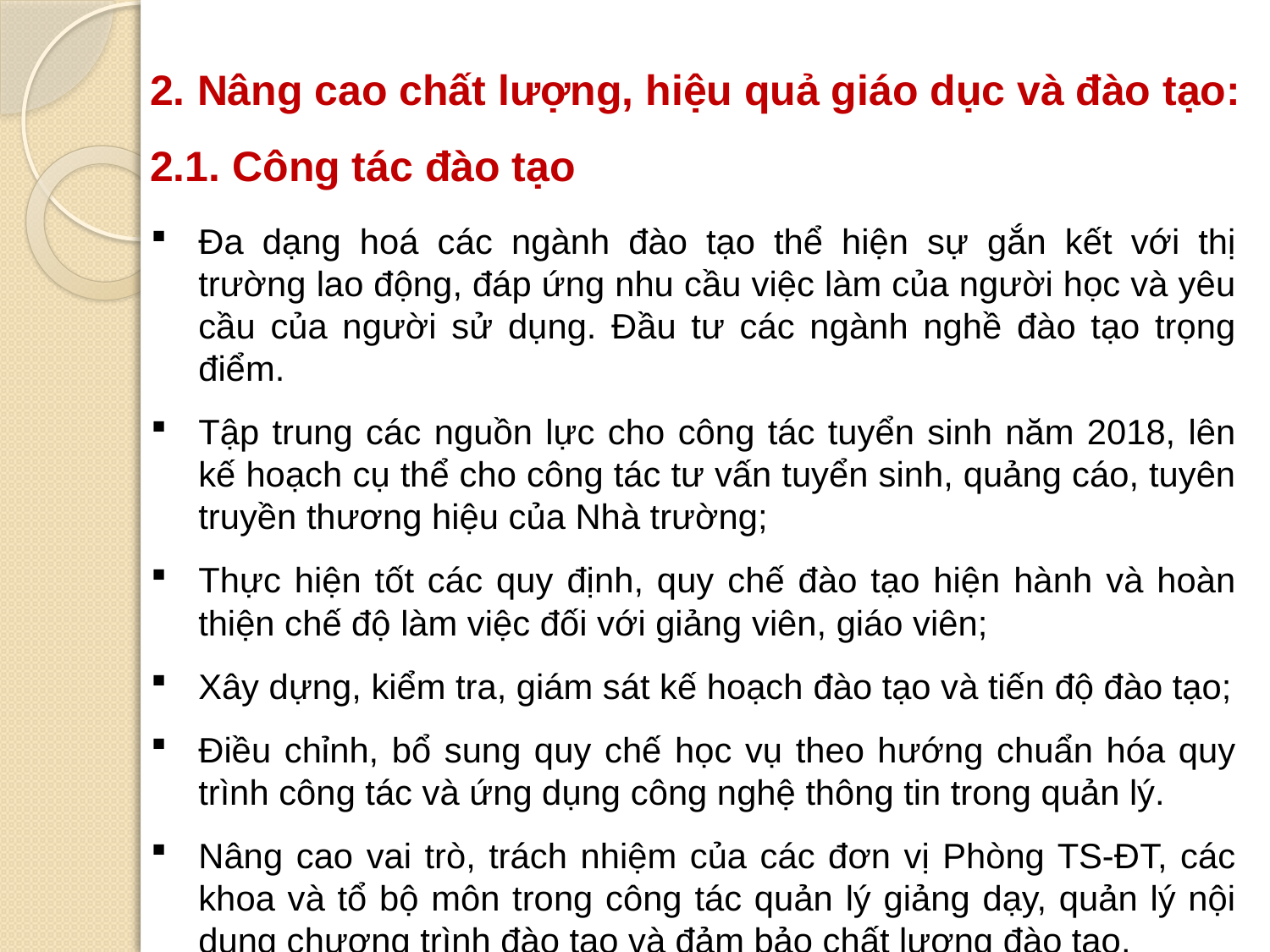

2. Nâng cao chất lượng, hiệu quả giáo dục và đào tạo:
2.1. Công tác đào tạo
Đa dạng hoá các ngành đào tạo thể hiện sự gắn kết với thị trường lao động, đáp ứng nhu cầu việc làm của người học và yêu cầu của người sử dụng. Đầu tư các ngành nghề đào tạo trọng điểm.
Tập trung các nguồn lực cho công tác tuyển sinh năm 2018, lên kế hoạch cụ thể cho công tác tư vấn tuyển sinh, quảng cáo, tuyên truyền thương hiệu của Nhà trường;
Thực hiện tốt các quy định, quy chế đào tạo hiện hành và hoàn thiện chế độ làm việc đối với giảng viên, giáo viên;
Xây dựng, kiểm tra, giám sát kế hoạch đào tạo và tiến độ đào tạo;
Điều chỉnh, bổ sung quy chế học vụ theo hướng chuẩn hóa quy trình công tác và ứng dụng công nghệ thông tin trong quản lý.
Nâng cao vai trò, trách nhiệm của các đơn vị Phòng TS-ĐT, các khoa và tổ bộ môn trong công tác quản lý giảng dạy, quản lý nội dung chương trình đào tạo và đảm bảo chất lượng đào tạo.